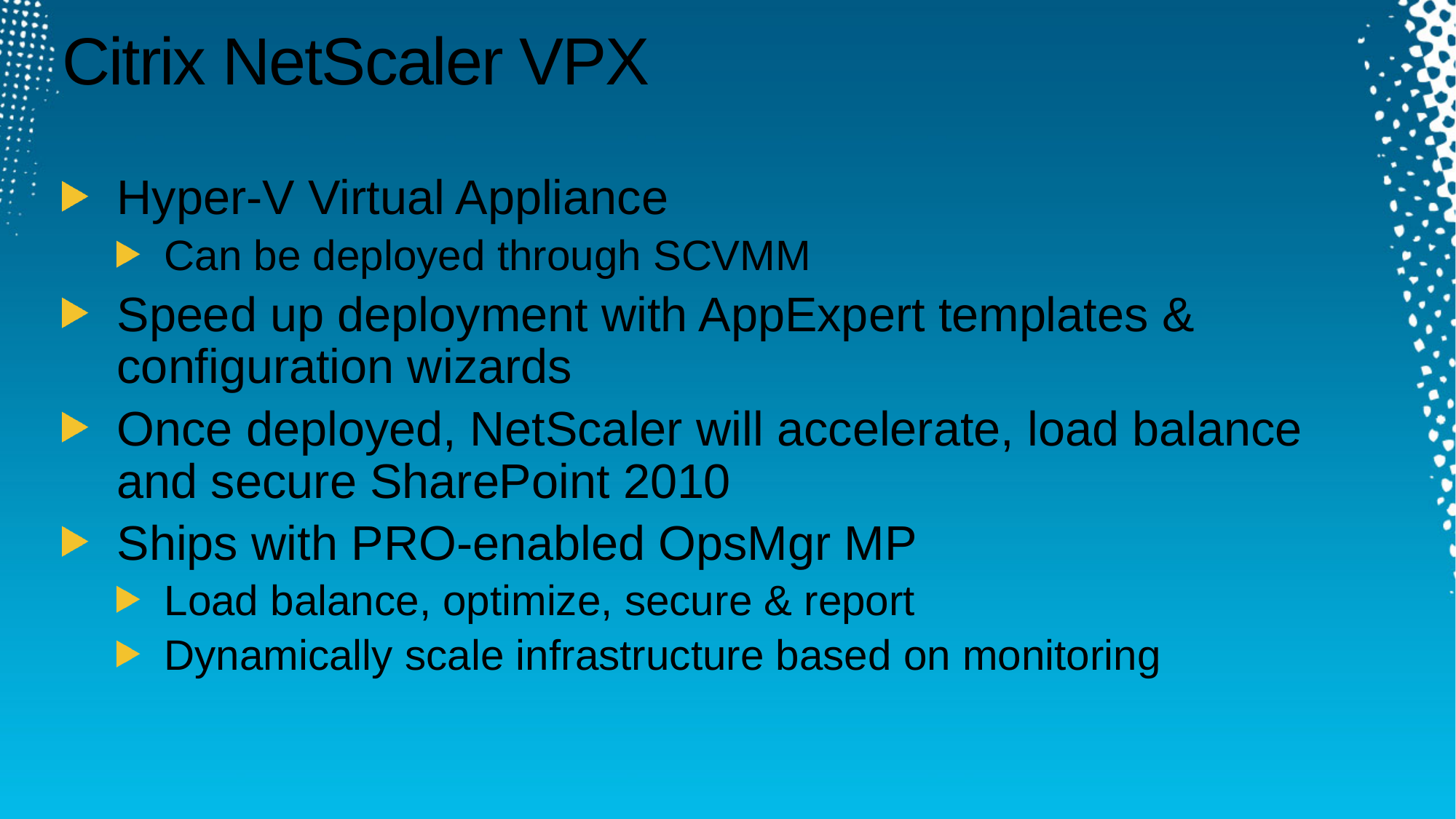

# Citrix NetScaler VPX
Hyper-V Virtual Appliance
Can be deployed through SCVMM
Speed up deployment with AppExpert templates & configuration wizards
Once deployed, NetScaler will accelerate, load balance and secure SharePoint 2010
Ships with PRO-enabled OpsMgr MP
Load balance, optimize, secure & report
Dynamically scale infrastructure based on monitoring